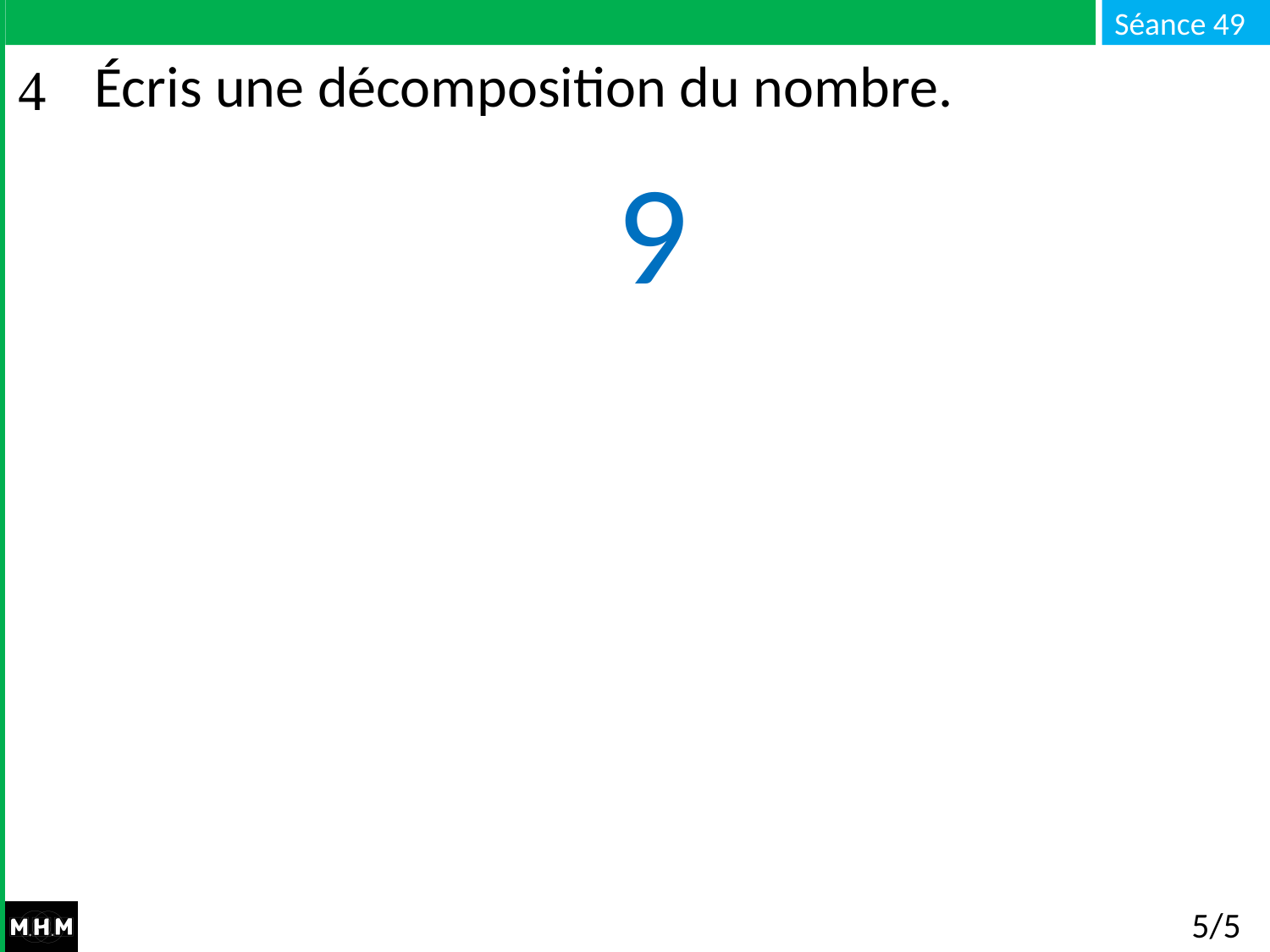

# Écris une décomposition du nombre.
9
5/5